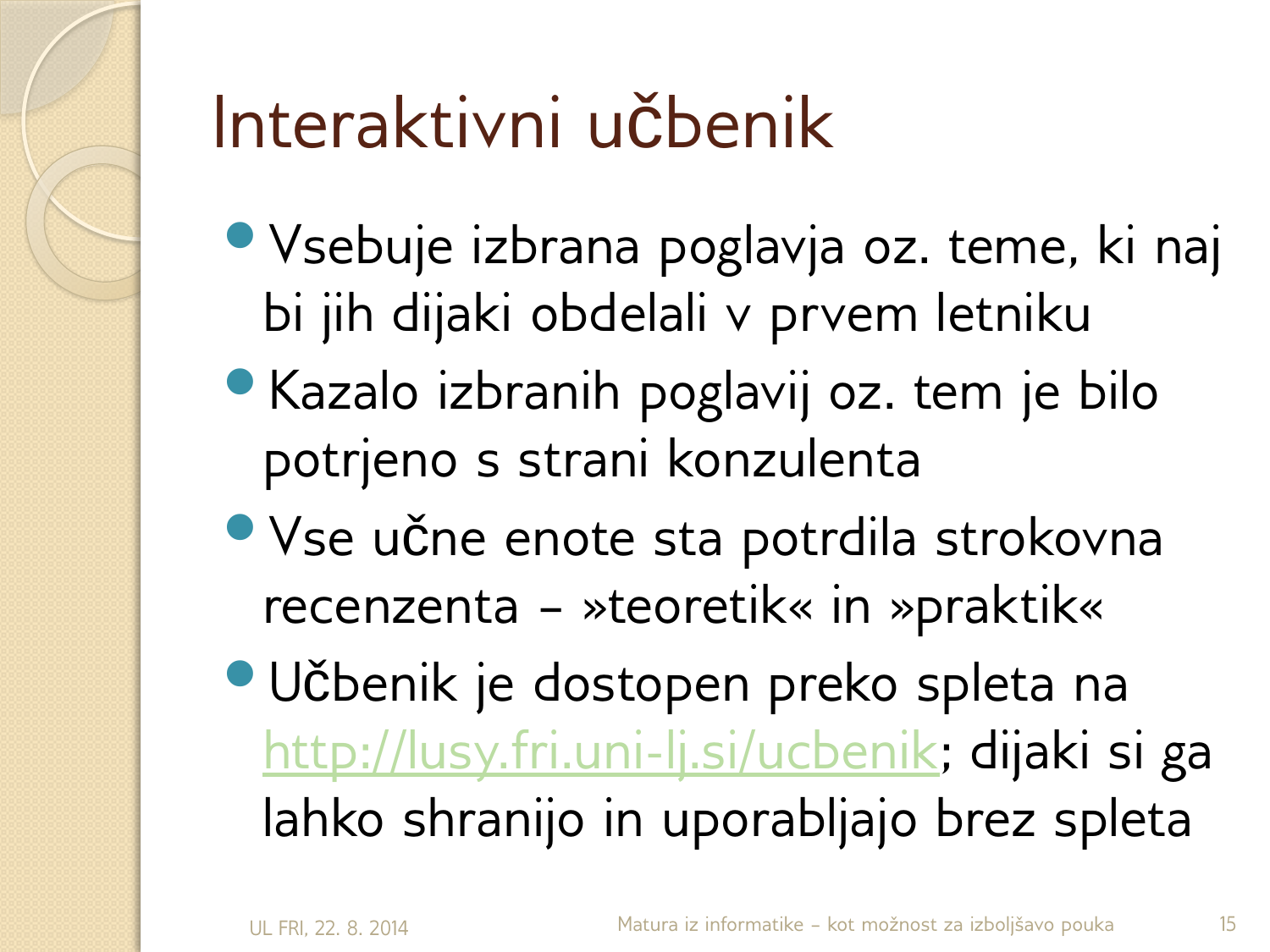

# Interaktivni učbenik
Vsebuje izbrana poglavja oz. teme, ki naj bi jih dijaki obdelali v prvem letniku
Kazalo izbranih poglavij oz. tem je bilo potrjeno s strani konzulenta
Vse učne enote sta potrdila strokovna recenzenta – »teoretik« in »praktik«
Učbenik je dostopen preko spleta na
http://lusy.fri.uni-lj.si/ucbenik; dijaki si ga lahko shranijo in uporabljajo brez spleta

Matura iz informatike – kot možnost za izboljšavo pouka
15
UL FRI, 22. 8. 2014